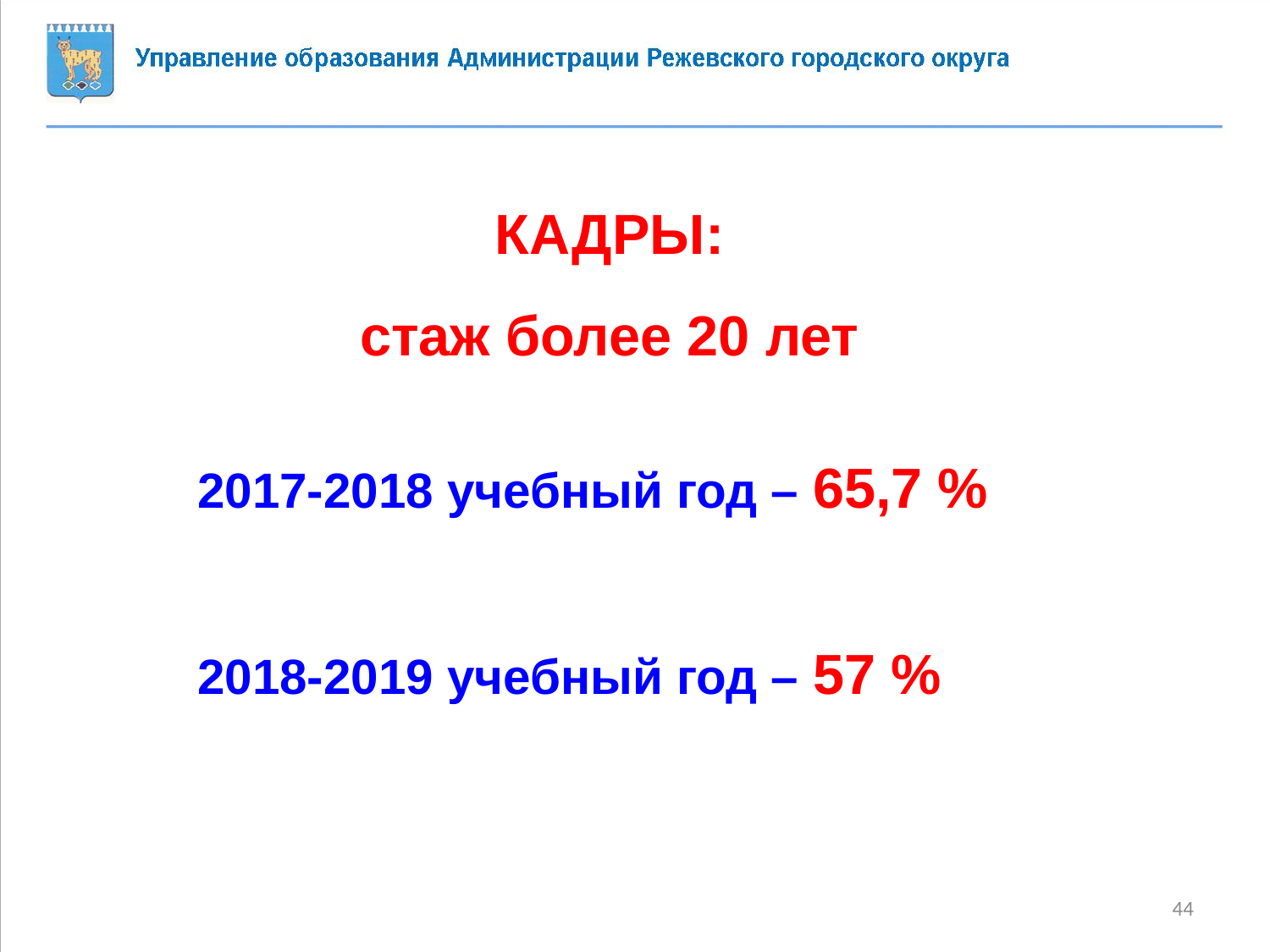

КАДРЫ:
стаж более 20 лет
2017-2018 учебный год – 65,7 %

2018-2019 учебный год – 57 %

44